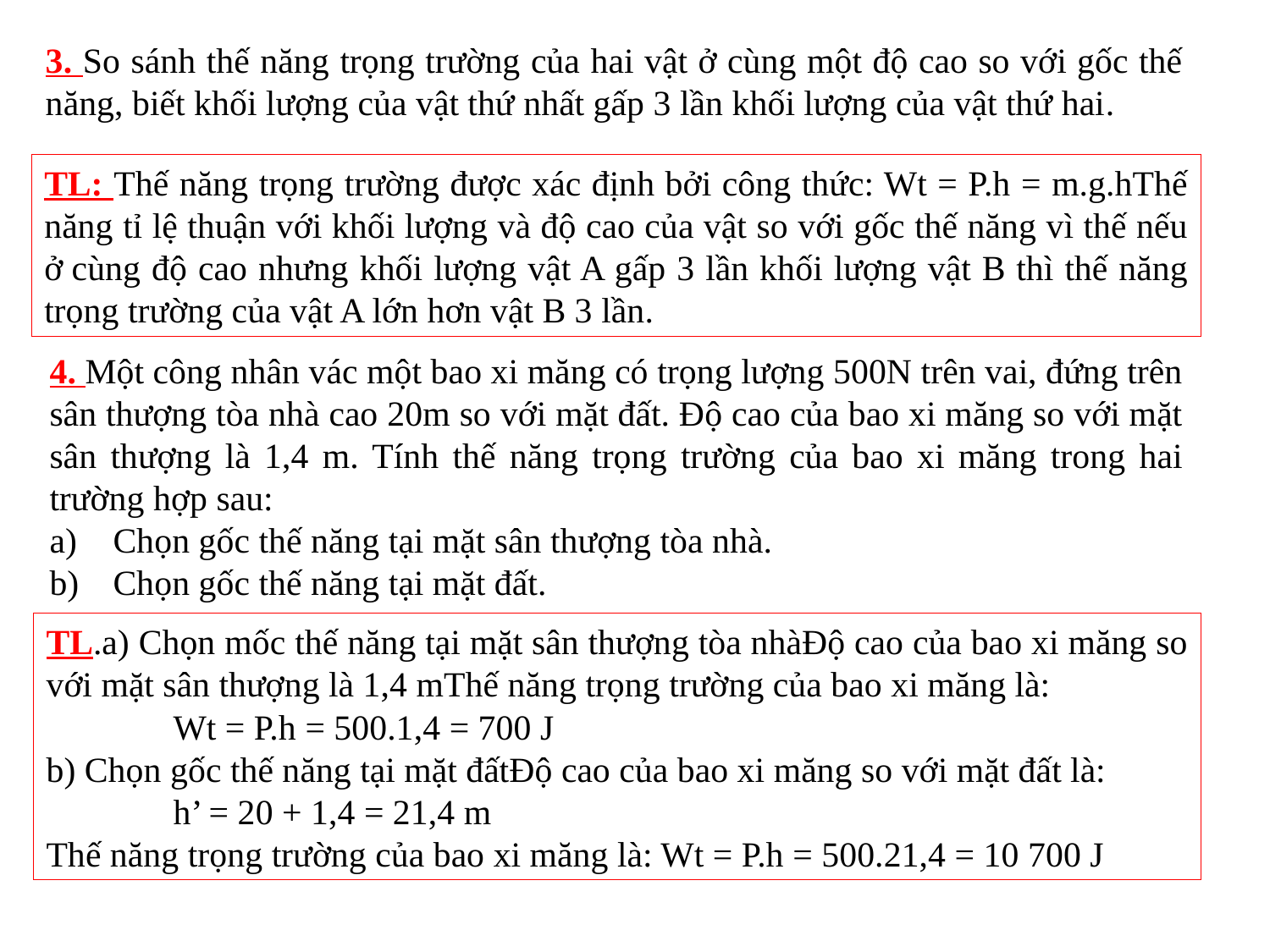

3. So sánh thế năng trọng trường của hai vật ở cùng một độ cao so với gốc thế năng, biết khối lượng của vật thứ nhất gấp 3 lần khối lượng của vật thứ hai.
TL: Thế năng trọng trường được xác định bởi công thức: Wt = P.h = m.g.hThế năng tỉ lệ thuận với khối lượng và độ cao của vật so với gốc thế năng vì thế nếu ở cùng độ cao nhưng khối lượng vật A gấp 3 lần khối lượng vật B thì thế năng trọng trường của vật A lớn hơn vật B 3 lần.
4. Một công nhân vác một bao xi măng có trọng lượng 500N trên vai, đứng trên sân thượng tòa nhà cao 20m so với mặt đất. Độ cao của bao xi măng so với mặt sân thượng là 1,4 m. Tính thế năng trọng trường của bao xi măng trong hai trường hợp sau:
Chọn gốc thế năng tại mặt sân thượng tòa nhà.
Chọn gốc thế năng tại mặt đất.
TL.a) Chọn mốc thế năng tại mặt sân thượng tòa nhàĐộ cao của bao xi măng so với mặt sân thượng là 1,4 mThế năng trọng trường của bao xi măng là:
	Wt = P.h = 500.1,4 = 700 J
b) Chọn gốc thế năng tại mặt đấtĐộ cao của bao xi măng so với mặt đất là:
	h’ = 20 + 1,4 = 21,4 m
Thế năng trọng trường của bao xi măng là: Wt = P.h = 500.21,4 = 10 700 J